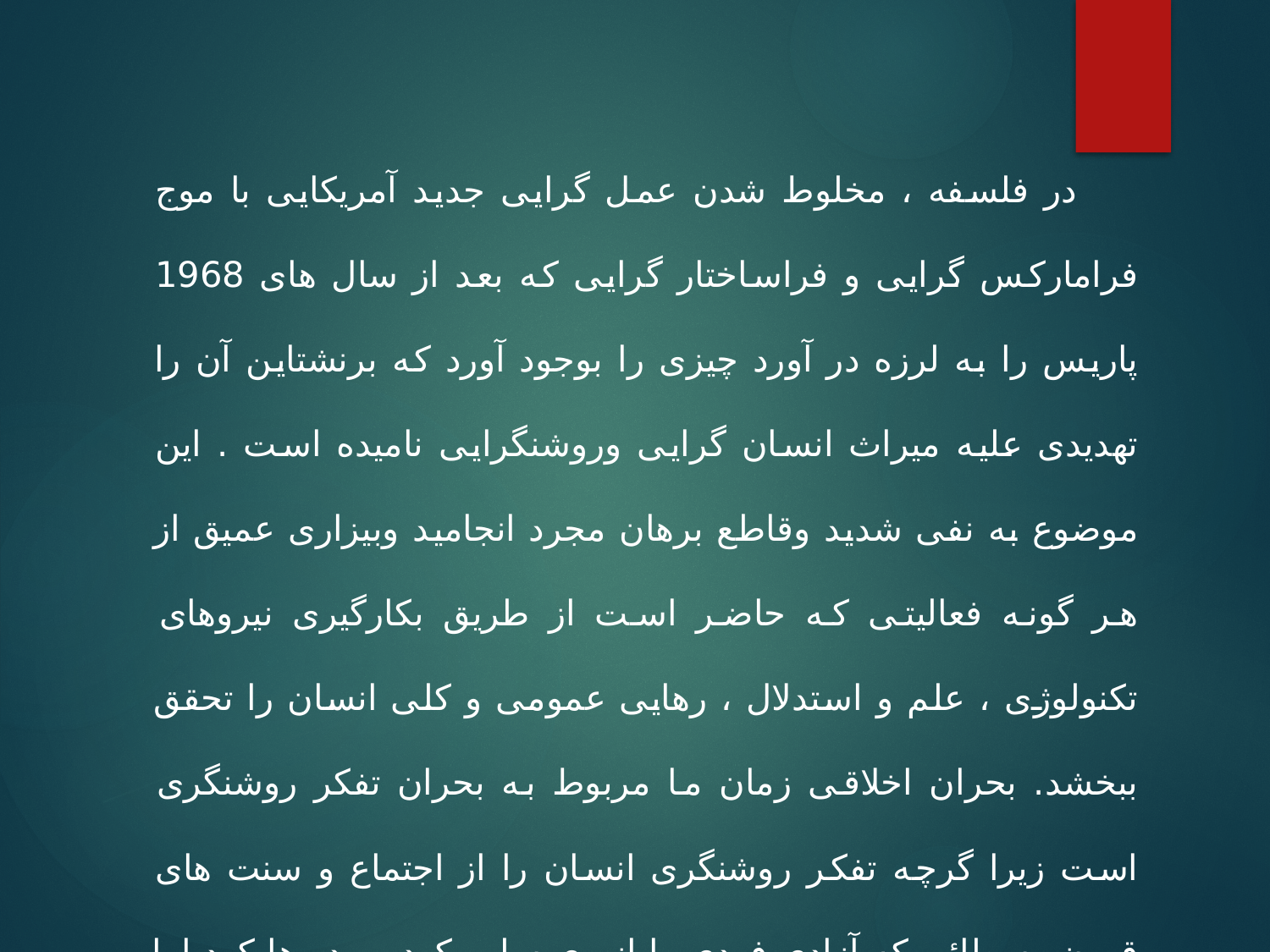

در فلسفه ، مخلوط شدن عمل گرایی جدید آمریکایی با موج فرامارکس گرایی و فراساختار گرایی که بعد از سال های 1968 پاریس را به لرزه در آورد چیزی را بوجود آورد که برنشتاین آن را تهدیدی علیه میراث انسان گرایی وروشنگرایی نامیده است . این موضوع به نفی شدید وقاطع برهان مجرد انجامید وبیزاری عمیق از هر گونه فعالیتی که حاضر است از طریق بکارگیری نیروهای تکنولوژی ، علم و استدلال ، رهایی عمومی و کلی انسان را تحقق ببخشد. بحران اخلاقی زمان ما مربوط به بحران تفکر روشنگری است زیرا گرچه تفکر روشنگری انسان را از اجتماع و سنت های قرون وسطائی که آزادی فردی را از وی سلب کرده بود رها کرد اما ایجاد روشنگری «شخص بدون خدا» نهایتاً خود را نفی کرد .